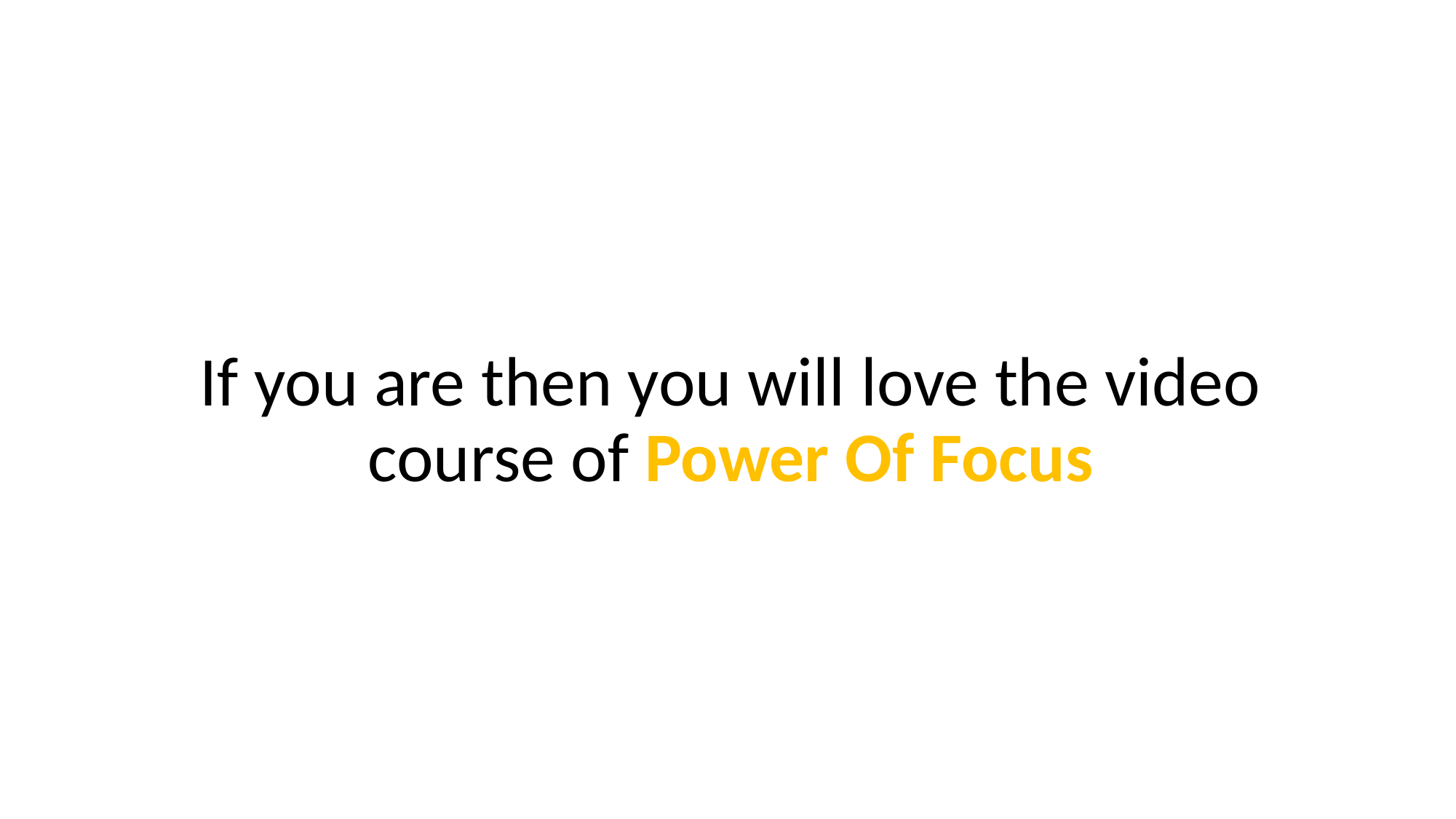

If you are then you will love the video course of Power Of Focus